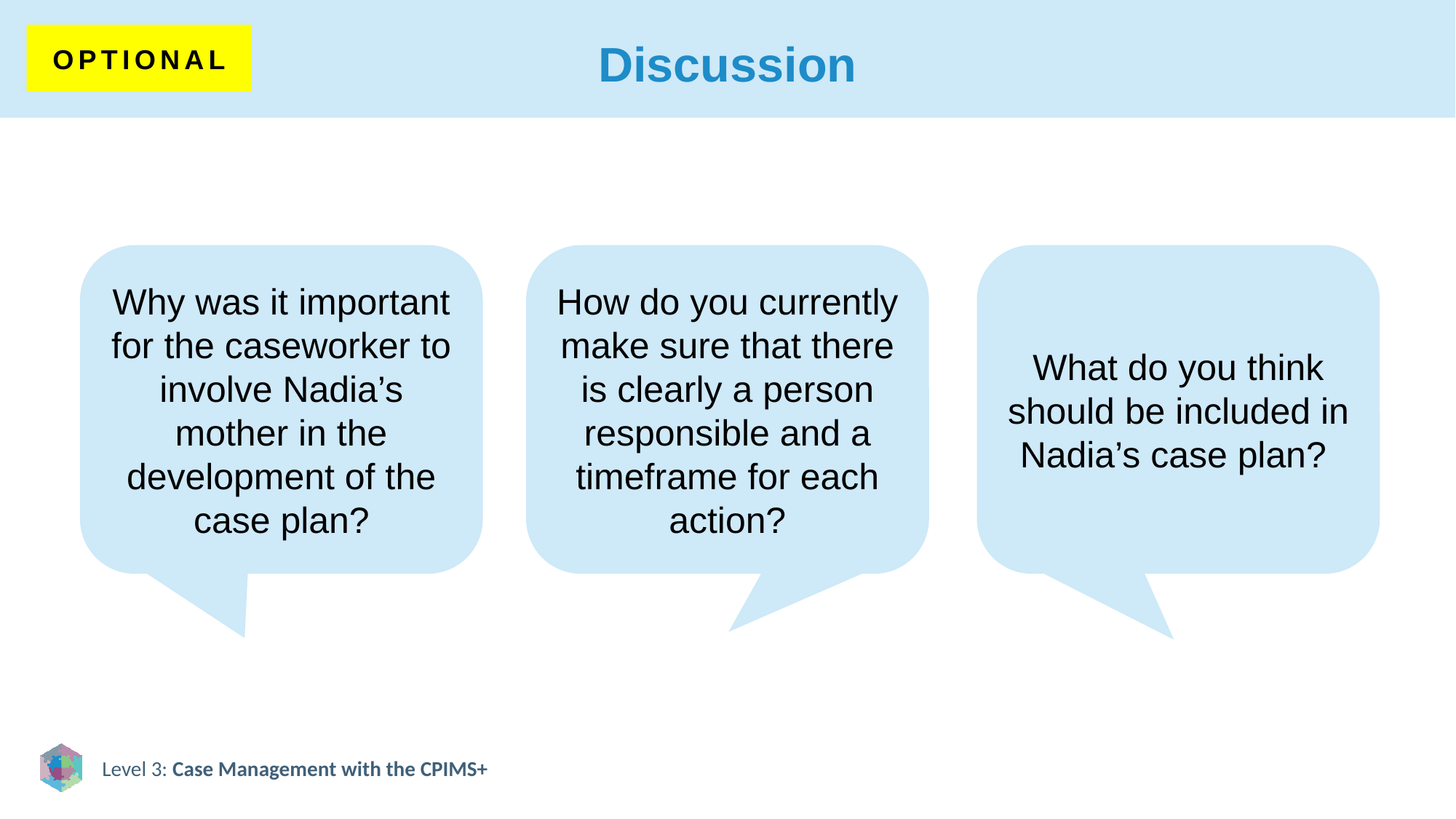

# Discussion
OPTIONAL
Why was it important for the caseworker to involve Nadia’s mother in the development of the case plan?
How do you currently make sure that there is clearly a person responsible and a timeframe for each action?
What do you think should be included in Nadia’s case plan?